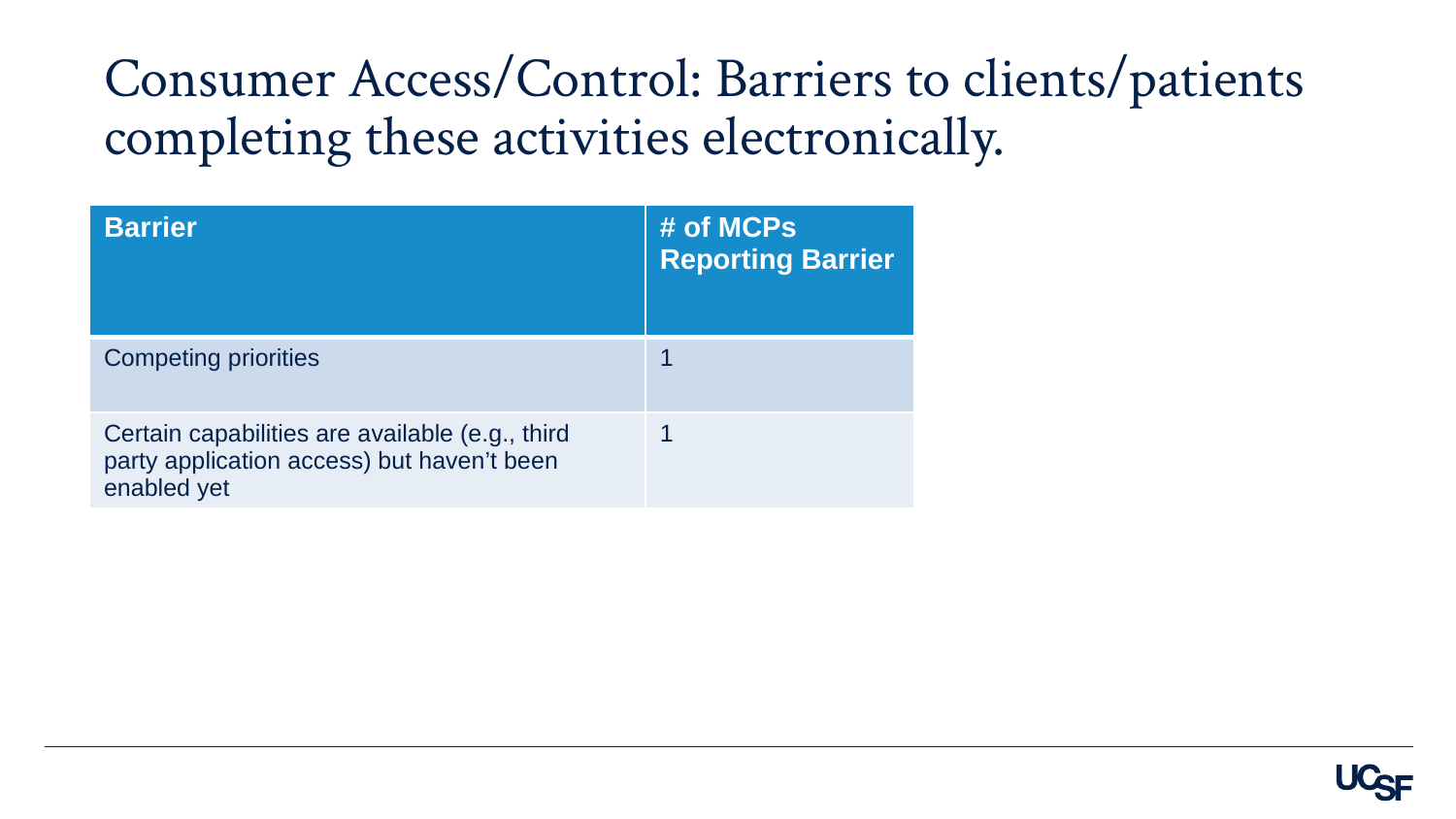

# Consumer Access/Control: Barriers to clients/patients completing these activities electronically.
| Barrier | # of MCPs Reporting Barrier |
| --- | --- |
| Competing priorities | 1 |
| Certain capabilities are available (e.g., third party application access) but haven’t been enabled yet | 1 |